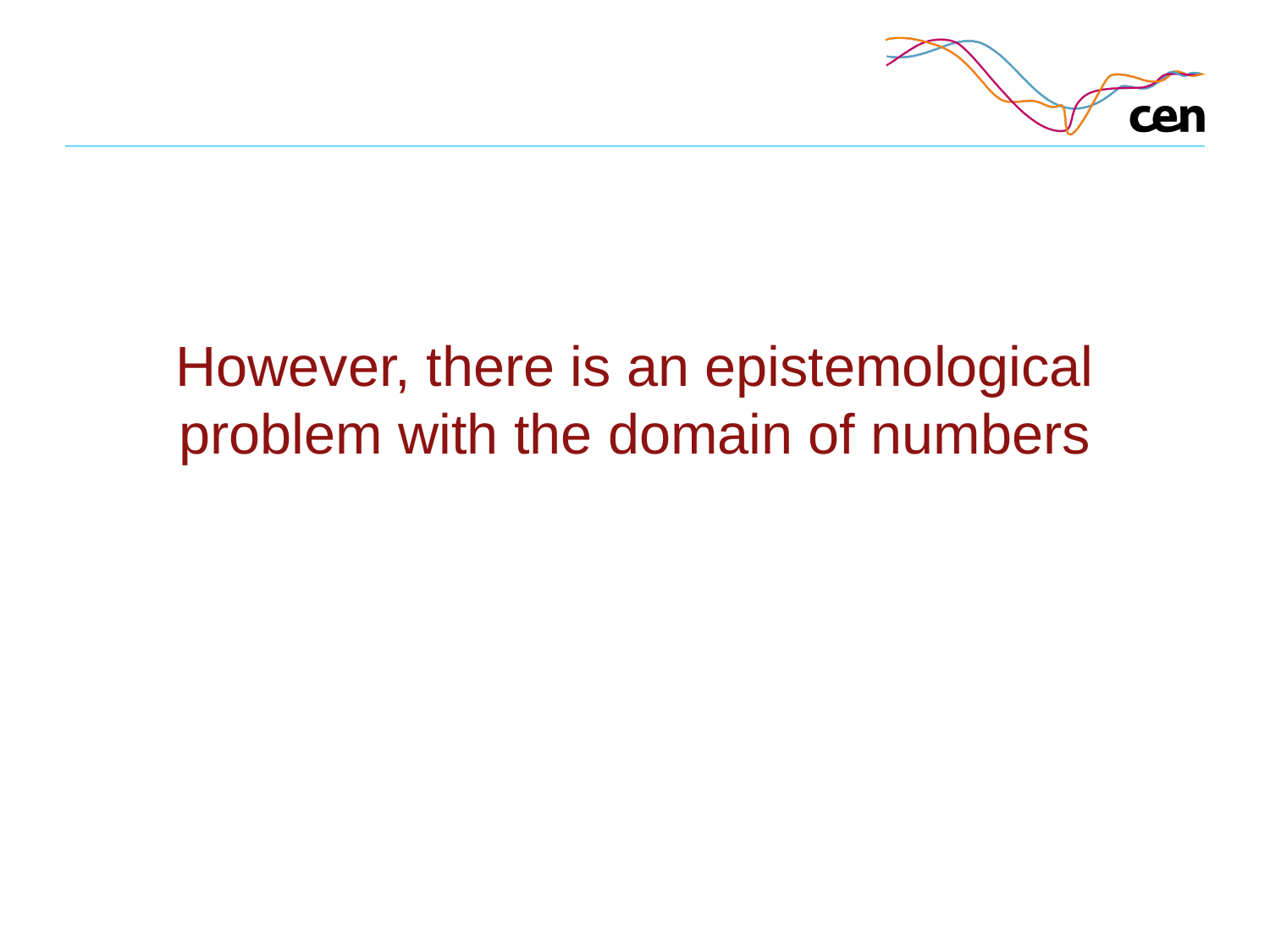

# However, there is an epistemological problem with the domain of numbers